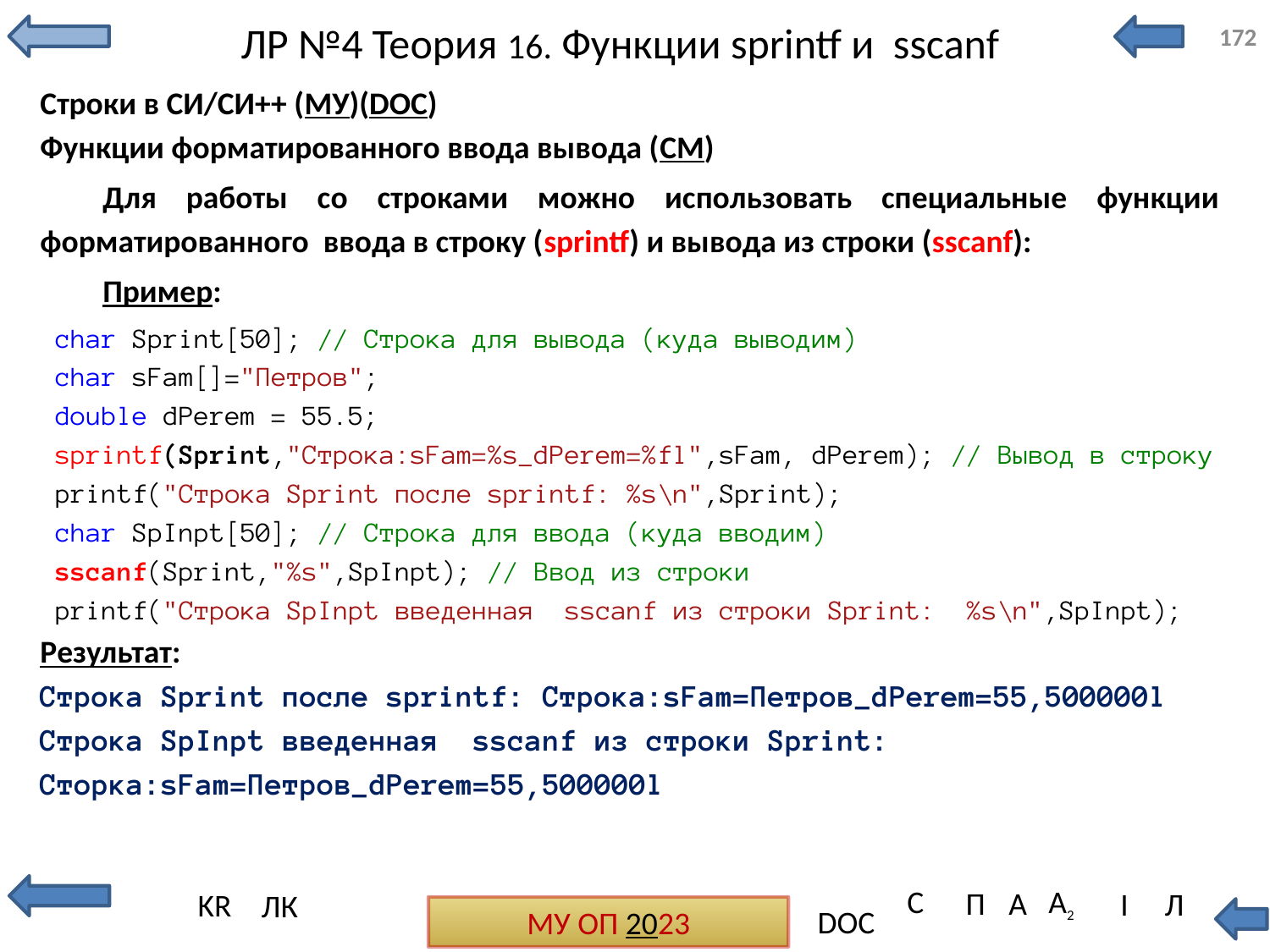

# ЛР №4 Теория 16. Функции sprintf и  sscanf
172
Строки в СИ/СИ++ (МУ)(DOC)
Функции форматированного ввода вывода (СМ)
Для работы со строками можно использовать специальные функции форматированного  ввода в строку (sprintf) и вывода из строки (sscanf):
Пример:
 char Sprint[50]; // Строка для вывода (куда выводим)
 char sFam[]="Петров";
 double dPerem = 55.5;
 sprintf(Sprint,"Строка:sFam=%s_dPerem=%fl",sFam, dPerem); // Вывод в строку
 printf("Строка Sprint после sprintf: %s\n",Sprint);
 char SpInpt[50]; // Строка для ввода (куда вводим)
 sscanf(Sprint,"%s",SpInpt); // Ввод из строки
 printf("Строка SpInpt введенная  sscanf из строки Sprint:  %s\n",SpInpt);
Результат:
Строка Sprint после sprintf: Строка:sFam=Петров_dPerem=55,500000l
Строка SpInpt введенная  sscanf из строки Sprint:  Сторка:sFam=Петров_dPerem=55,500000l